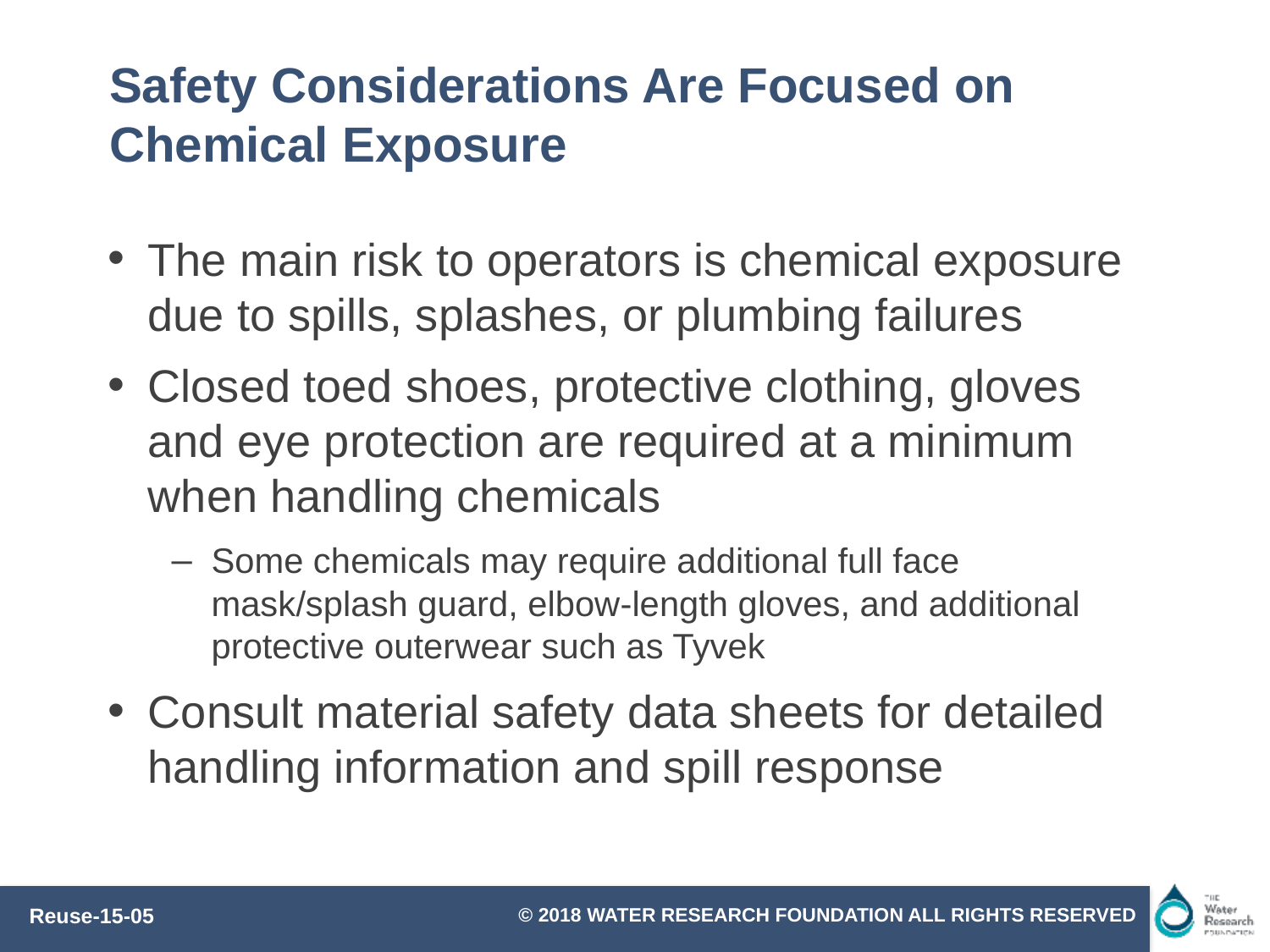

# Safety Considerations Are Focused on Chemical Exposure
The main risk to operators is chemical exposure due to spills, splashes, or plumbing failures
Closed toed shoes, protective clothing, gloves and eye protection are required at a minimum when handling chemicals
Some chemicals may require additional full face mask/splash guard, elbow-length gloves, and additional protective outerwear such as Tyvek
Consult material safety data sheets for detailed handling information and spill response